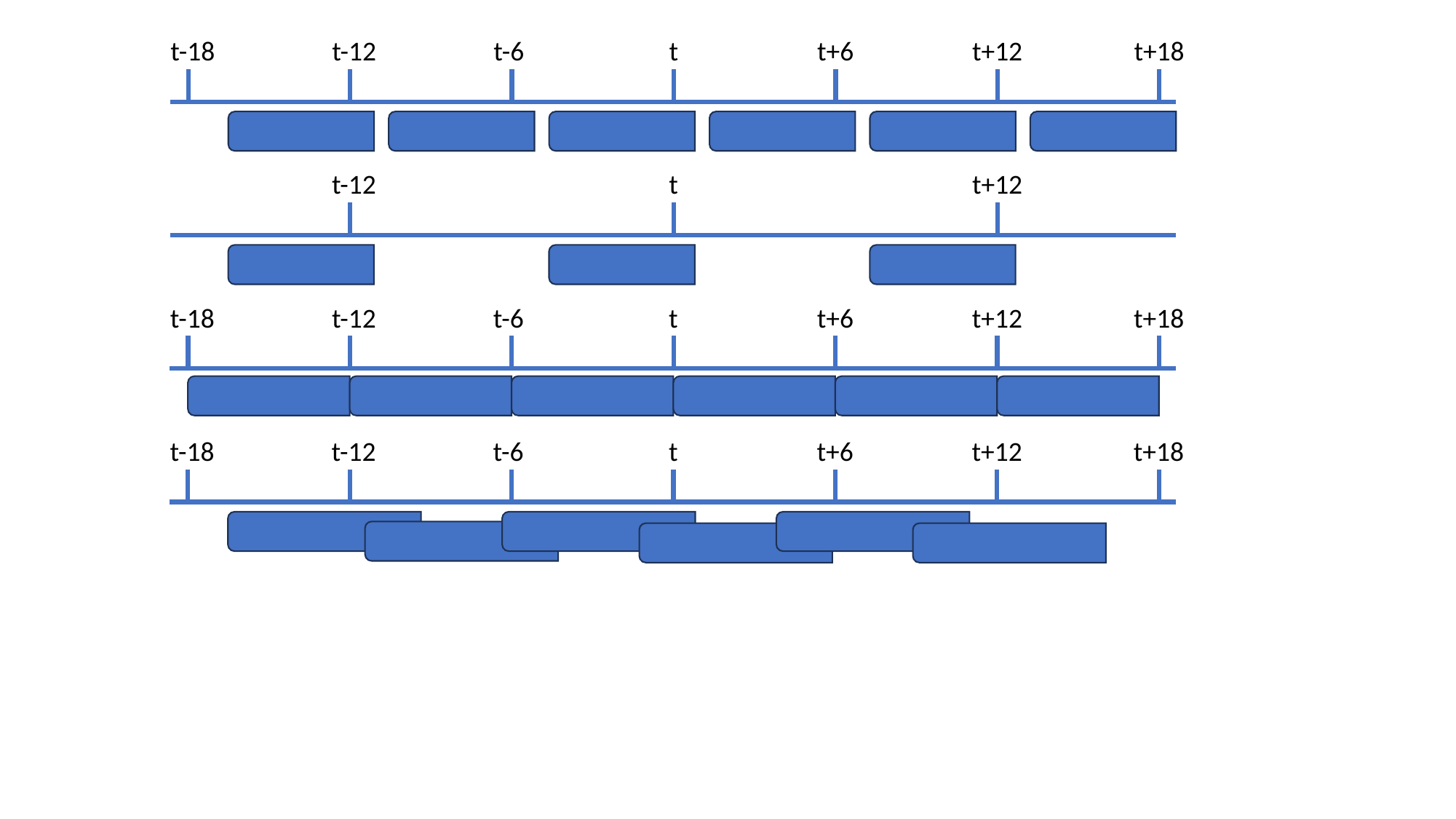

t-18
t-12
t-6
t
t+6
t+12
t+18

t-12
t
t+12

t-18
t-12
t-6
t
t+6
t+12
t+18

t-18
t-12
t-6
t
t+6
t+12
t+18